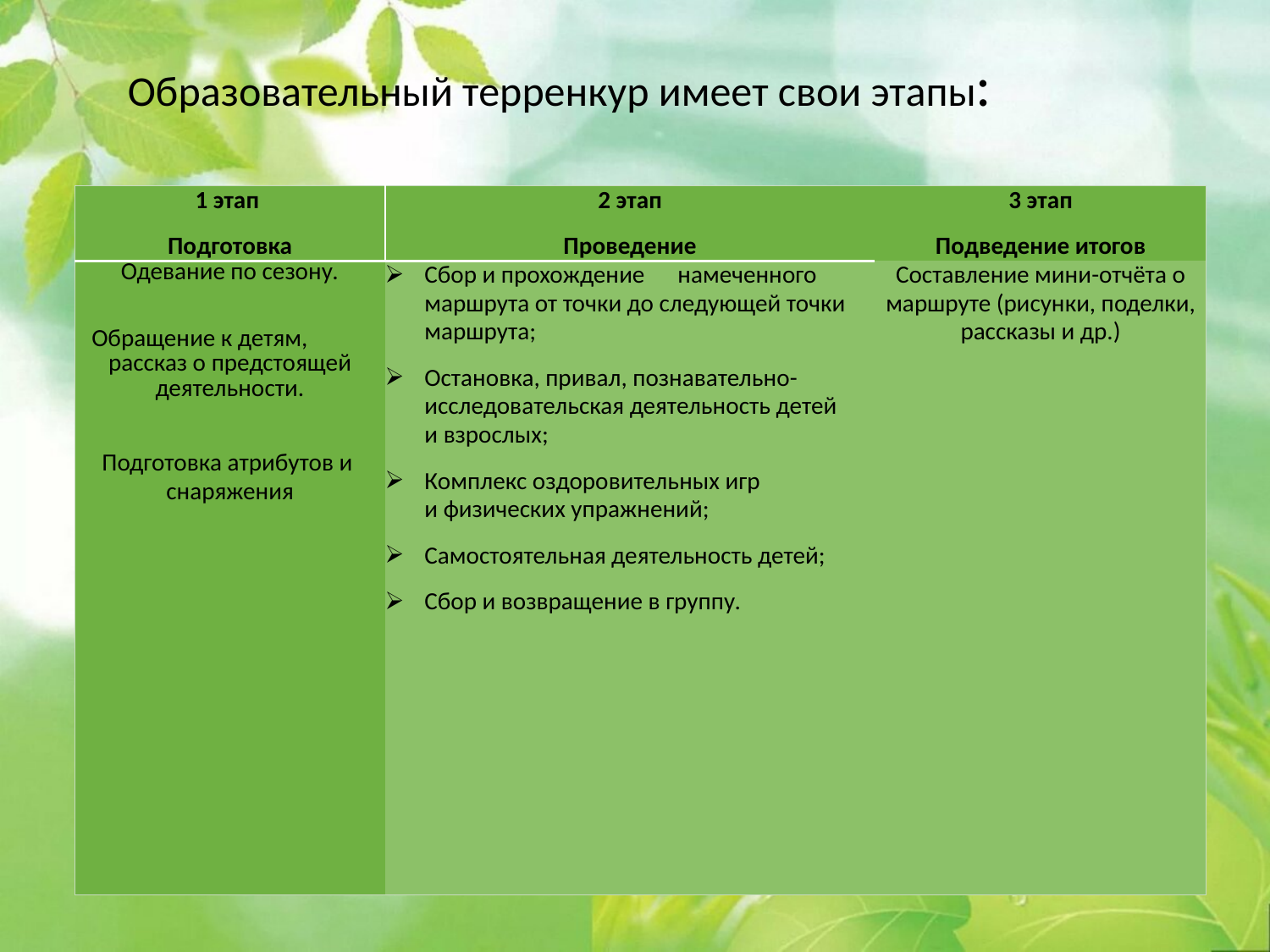

# Образовательный терренкур имеет свои этапы:
| 1 этап Подготовка | 2 этап Проведение | 3 этап Подведение итогов |
| --- | --- | --- |
| Одевание по сезону. Обращение к детям, рассказ о предстоящей деятельности. Подготовка атрибутов и  снаряжения | Сбор и прохождение намеченного маршрута от точки до следующей точки маршрута;   Остановка, привал, познавательно-исследовательская деятельность детей и взрослых; Комплекс оздоровительных игр и физических упражнений; Самостоятельная деятельность детей; Сбор и возвращение в группу. | Составление мини-отчёта о маршруте (рисунки, поделки, рассказы и др.) |